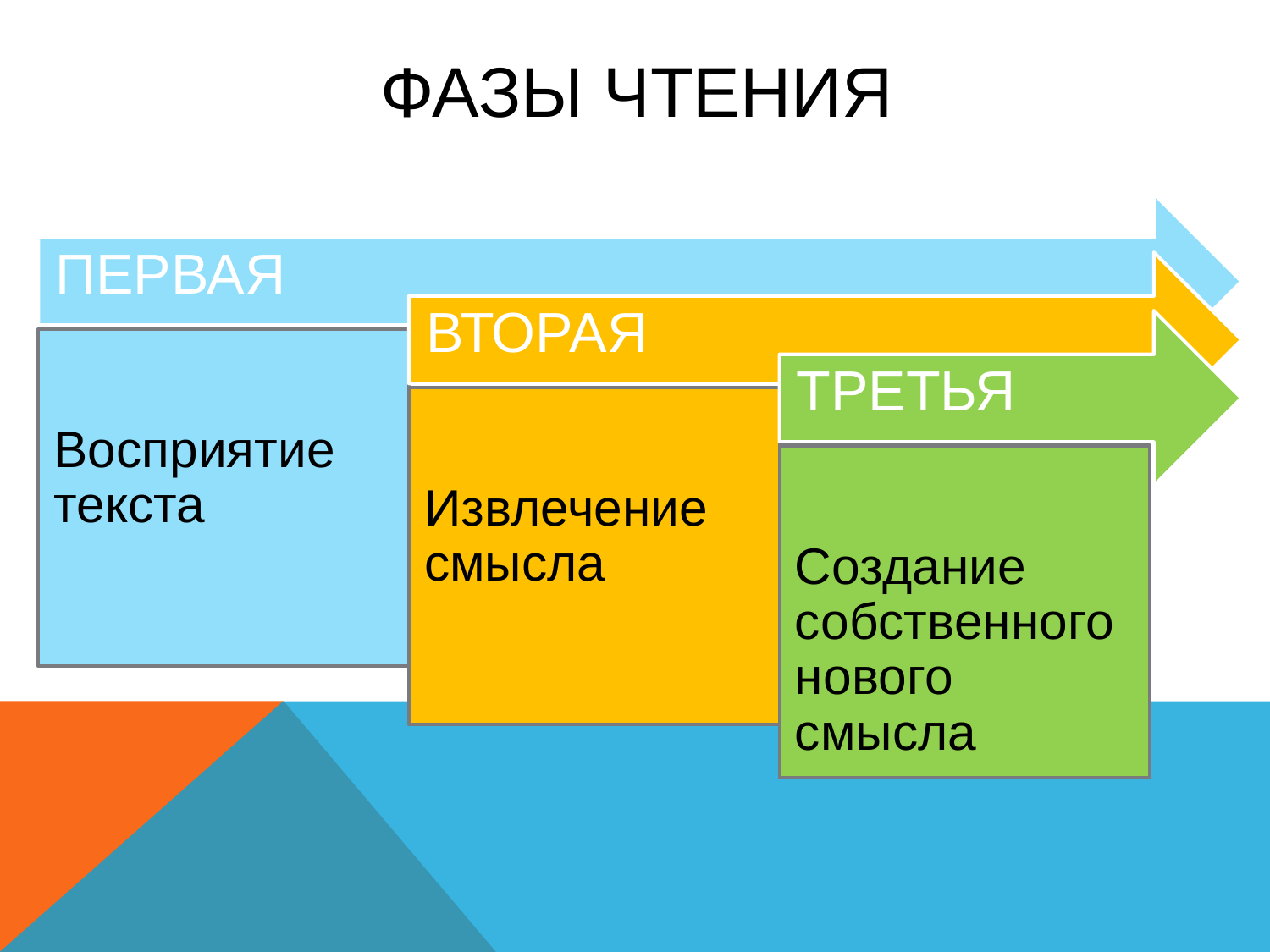

# фазы чтения
ПЕРВАЯ

Восприятие текста

ВТОРАЯ

Извлечение смысла

ТРЕТЬЯ

Создание собственного нового смысла